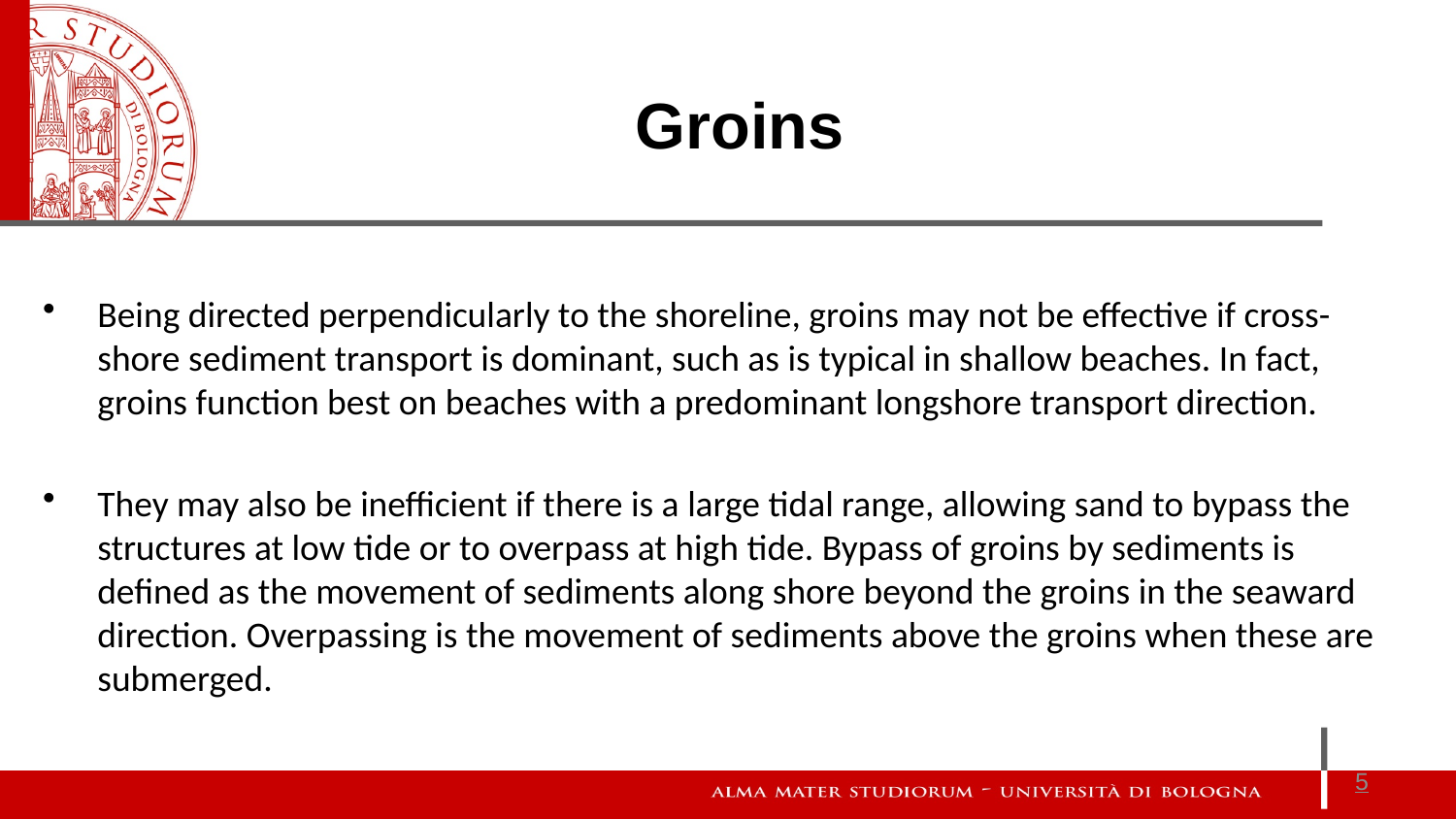

Groins
Being directed perpendicularly to the shoreline, groins may not be effective if cross-shore sediment transport is dominant, such as is typical in shallow beaches. In fact, groins function best on beaches with a predominant longshore transport direction.

They may also be inefficient if there is a large tidal range, allowing sand to bypass the structures at low tide or to overpass at high tide. Bypass of groins by sediments is defined as the movement of sediments along shore beyond the groins in the seaward direction. Overpassing is the movement of sediments above the groins when these are submerged.
5